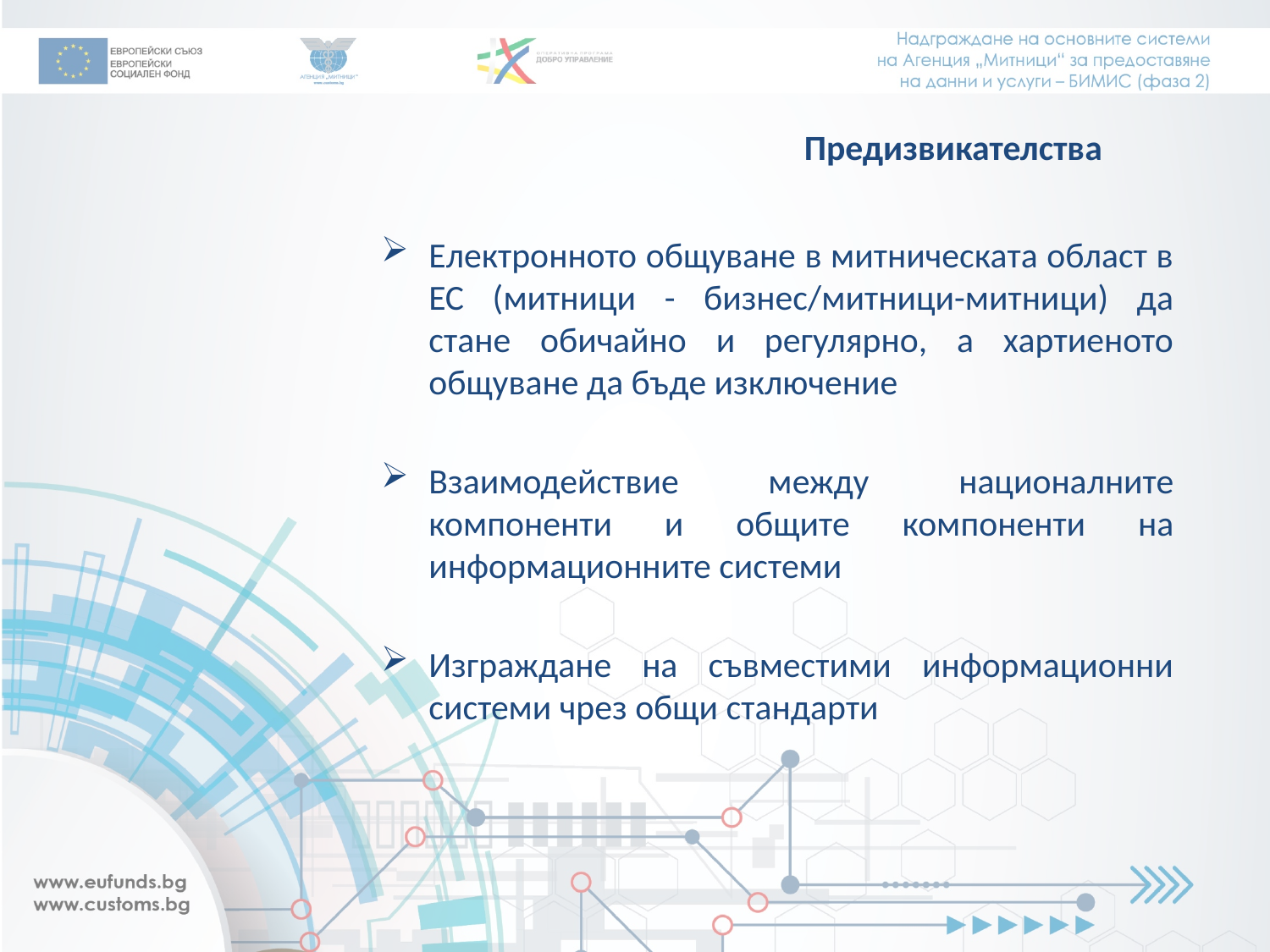

Предизвикателства
Електронното общуване в митническата област в ЕС (митници - бизнес/митници-митници) да стане обичайно и регулярно, а хартиеното общуване да бъде изключение

Взаимодействие между националните компоненти и общите компоненти на информационните системи

Изграждане на съвместими информационни системи чрез общи стандарти